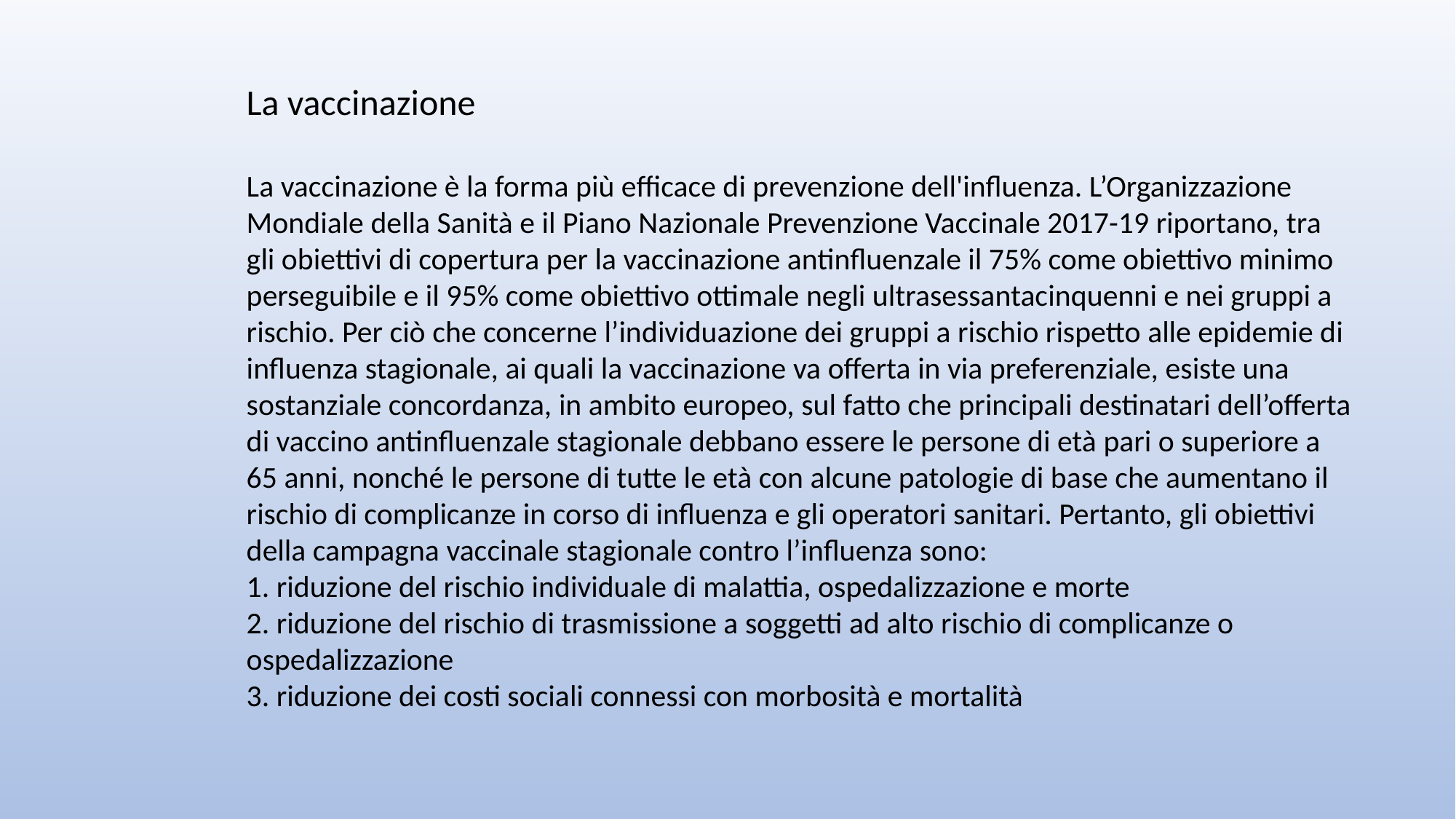

La vaccinazione

La vaccinazione è la forma più efficace di prevenzione dell'influenza. L’Organizzazione Mondiale della Sanità e il Piano Nazionale Prevenzione Vaccinale 2017-19 riportano, tra gli obiettivi di copertura per la vaccinazione antinfluenzale il 75% come obiettivo minimo perseguibile e il 95% come obiettivo ottimale negli ultrasessantacinquenni e nei gruppi a rischio. Per ciò che concerne l’individuazione dei gruppi a rischio rispetto alle epidemie di influenza stagionale, ai quali la vaccinazione va offerta in via preferenziale, esiste una sostanziale concordanza, in ambito europeo, sul fatto che principali destinatari dell’offerta di vaccino antinfluenzale stagionale debbano essere le persone di età pari o superiore a 65 anni, nonché le persone di tutte le età con alcune patologie di base che aumentano il rischio di complicanze in corso di influenza e gli operatori sanitari. Pertanto, gli obiettivi della campagna vaccinale stagionale contro l’influenza sono:
1. riduzione del rischio individuale di malattia, ospedalizzazione e morte
2. riduzione del rischio di trasmissione a soggetti ad alto rischio di complicanze o ospedalizzazione
3. riduzione dei costi sociali connessi con morbosità e mortalità